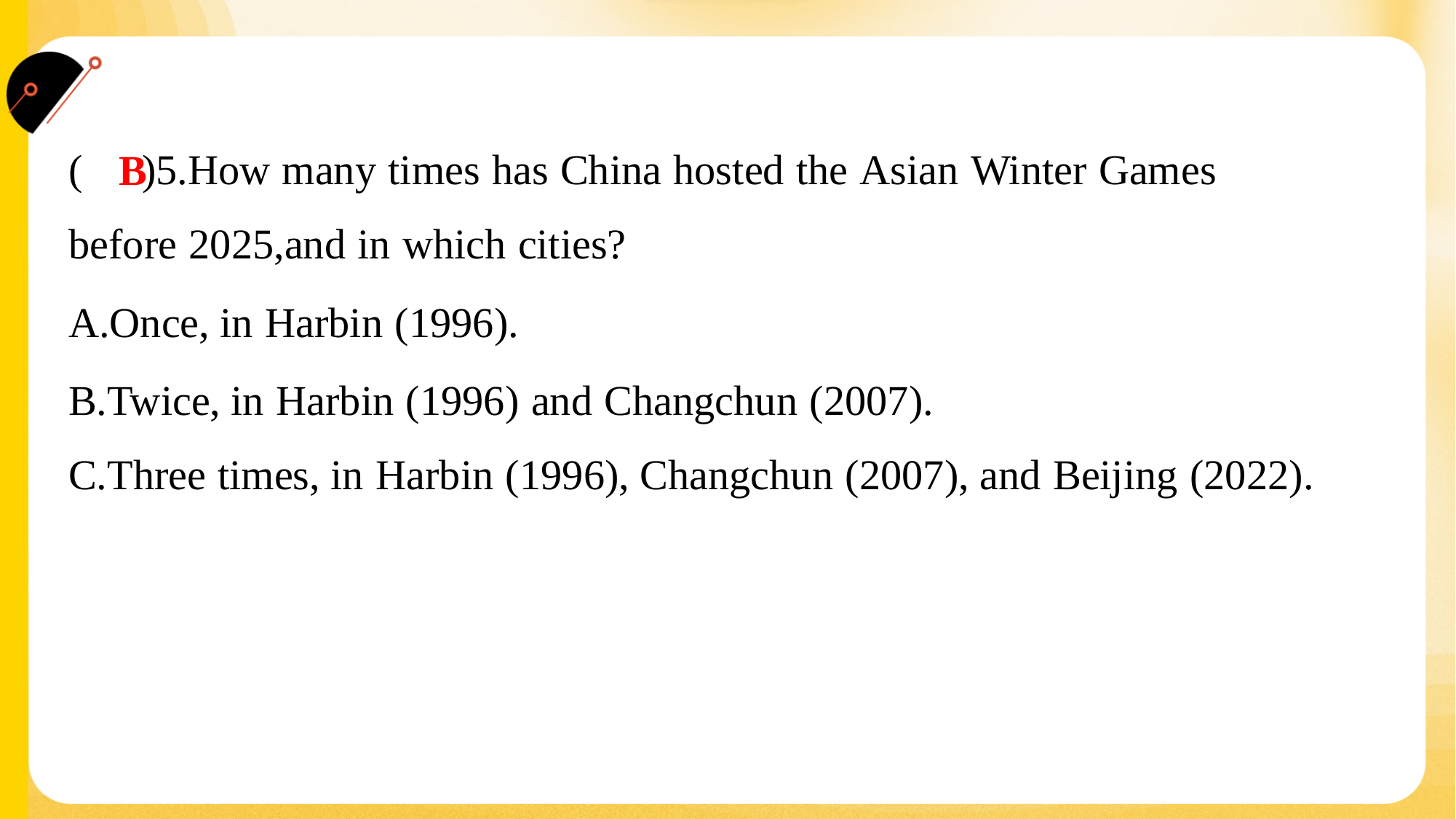

(     )5.How many times has China hosted the Asian Winter Games
before 2025,and in which cities?
B
A.Once, in Harbin (1996).
B.Twice, in Harbin (1996) and Changchun (2007).
C.Three times, in Harbin (1996), Changchun (2007), and Beijing (2022).